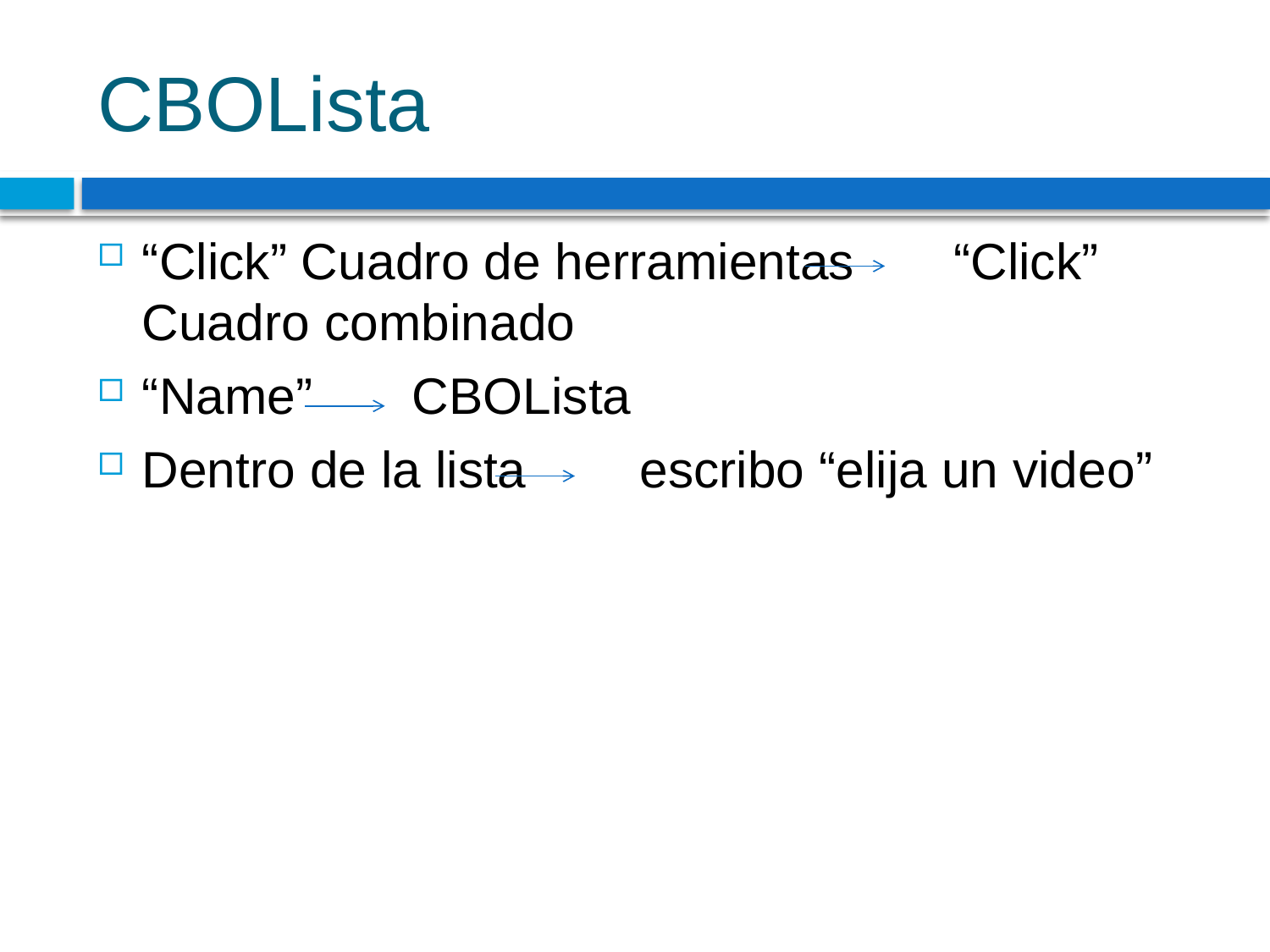

# CBOLista
“Click” Cuadro de herramientas       “Click” Cuadro combinado
“Name”       CBOLista
Dentro de la lista        escribo “elija un video”